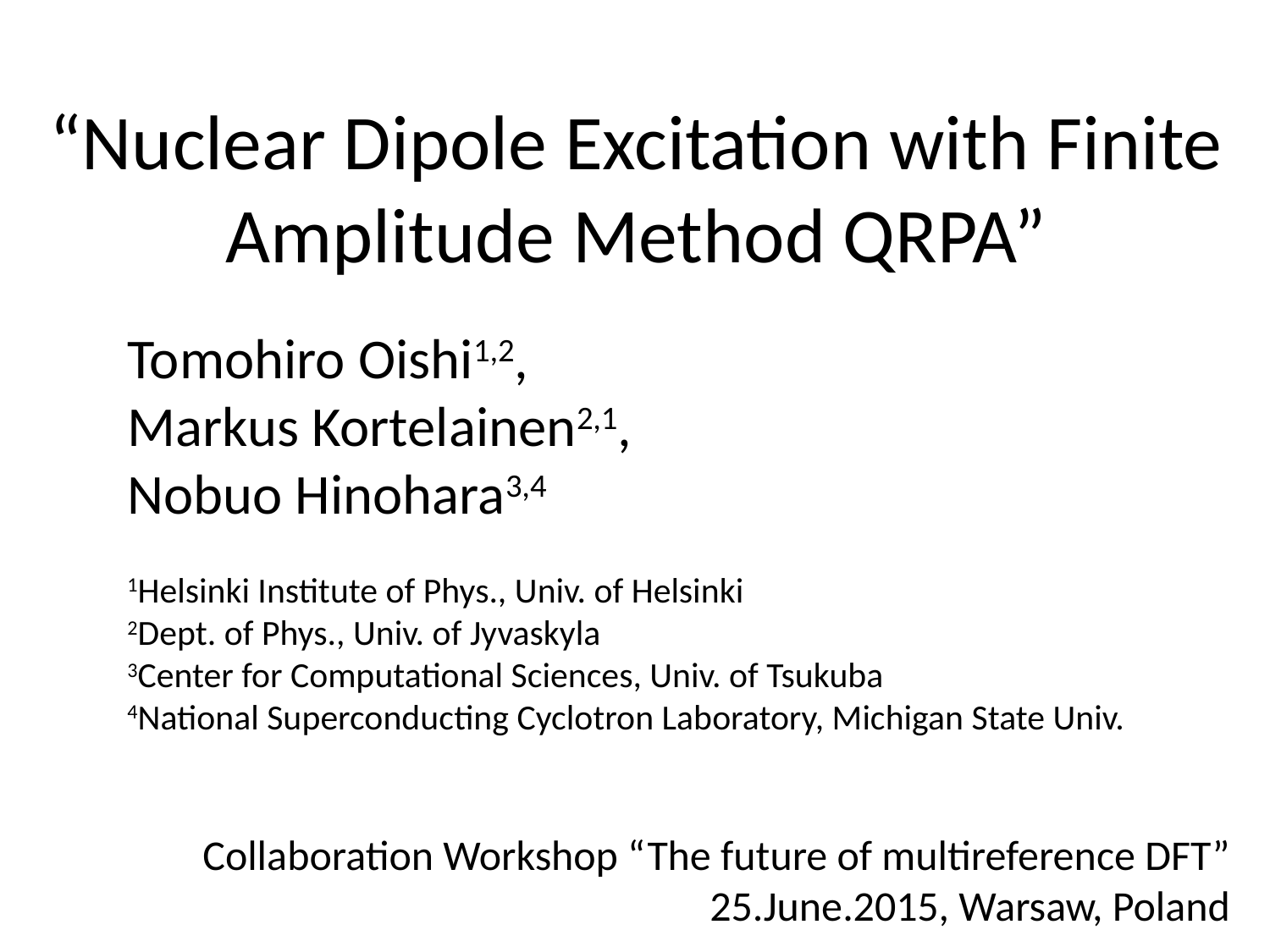

“Nuclear Dipole Excitation with Finite Amplitude Method QRPA”
Tomohiro Oishi1,2,
Markus Kortelainen2,1,
Nobuo Hinohara3,4

1Helsinki Institute of Phys., Univ. of Helsinki
2Dept. of Phys., Univ. of Jyvaskyla
3Center for Computational Sciences, Univ. of Tsukuba
4National Superconducting Cyclotron Laboratory, Michigan State Univ.

Collaboration Workshop “The future of multireference DFT”
25.June.2015, Warsaw, Poland